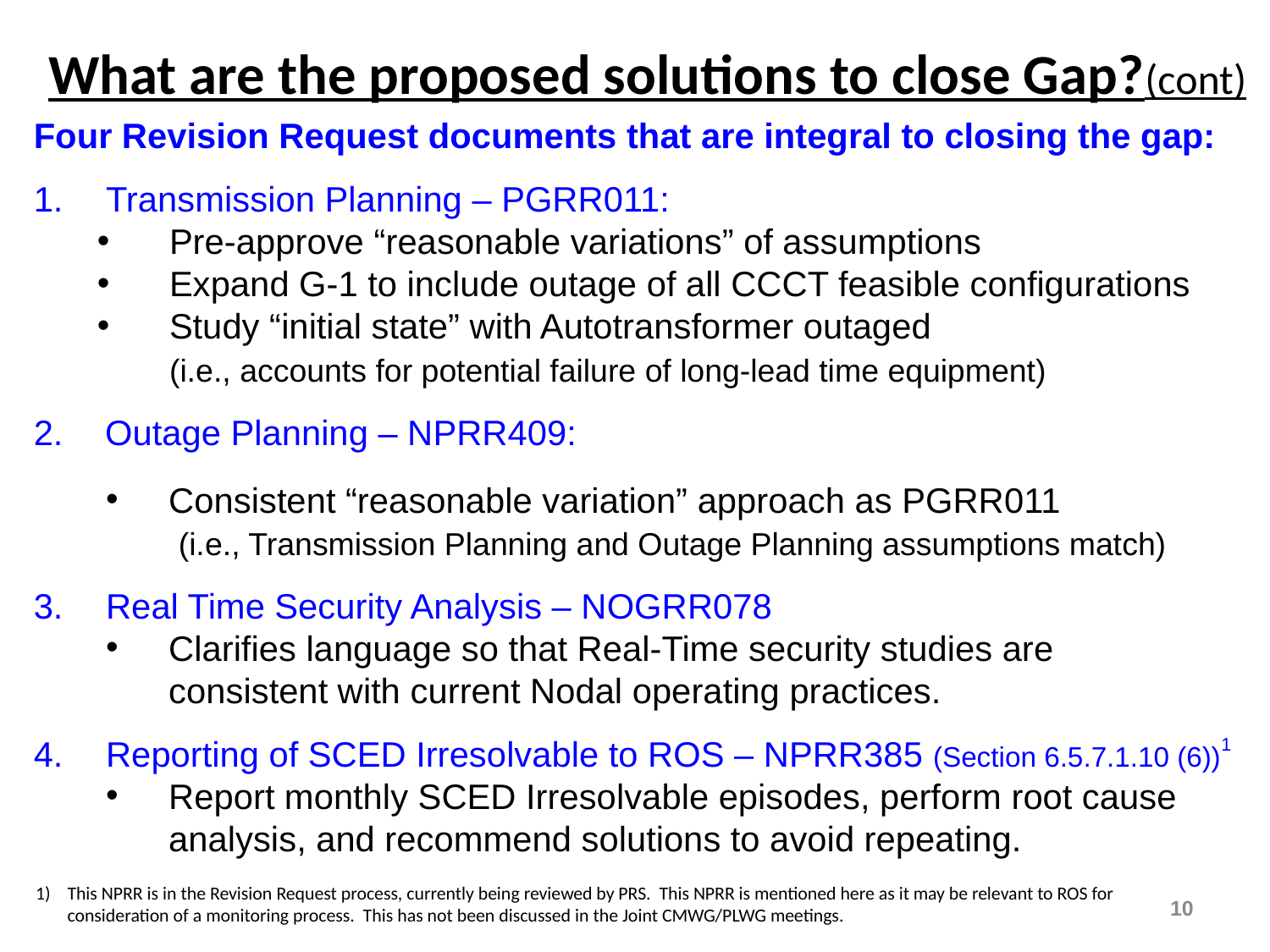

What are the proposed solutions to close Gap?(cont)
Four Revision Request documents that are integral to closing the gap:

Transmission Planning – PGRR011:
Pre-approve “reasonable variations” of assumptions
Expand G-1 to include outage of all CCCT feasible configurations
Study “initial state” with Autotransformer outaged
	(i.e., accounts for potential failure of long-lead time equipment)

Outage Planning – NPRR409:

Consistent “reasonable variation” approach as PGRR011
	 (i.e., Transmission Planning and Outage Planning assumptions match)

Real Time Security Analysis – NOGRR078
Clarifies language so that Real-Time security studies are
	consistent with current Nodal operating practices.

Reporting of SCED Irresolvable to ROS – NPRR385 (Section 6.5.7.1.10 (6))1
Report monthly SCED Irresolvable episodes, perform root cause
analysis, and recommend solutions to avoid repeating.

This NPRR is in the Revision Request process, currently being reviewed by PRS.  This NPRR is mentioned here as it may be relevant to ROS for consideration of a monitoring process.  This has not been discussed in the Joint CMWG/PLWG meetings.
10